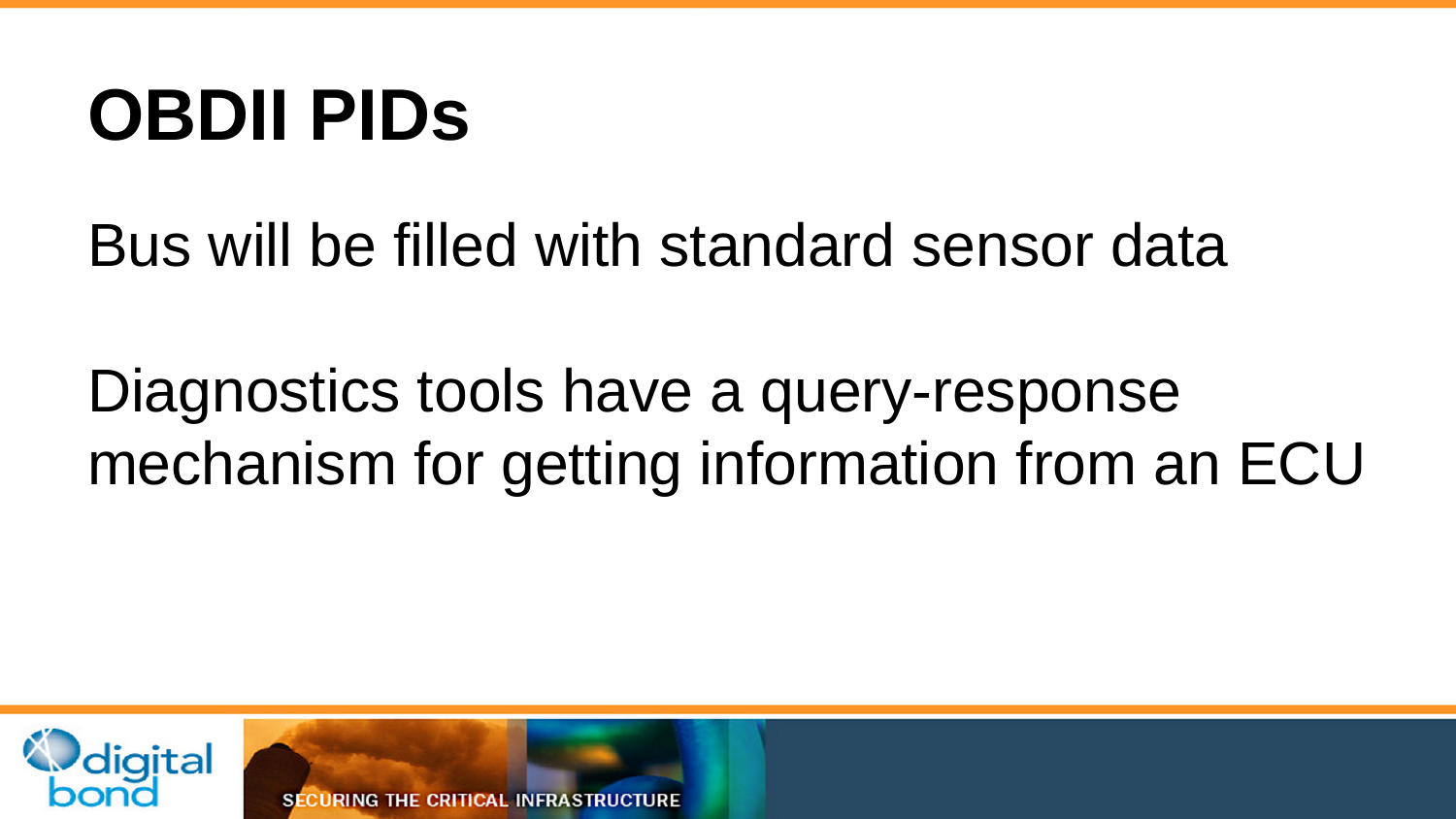

# OBDII PIDs
Bus will be filled with standard sensor data

Diagnostics tools have a query-response mechanism for getting information from an ECU